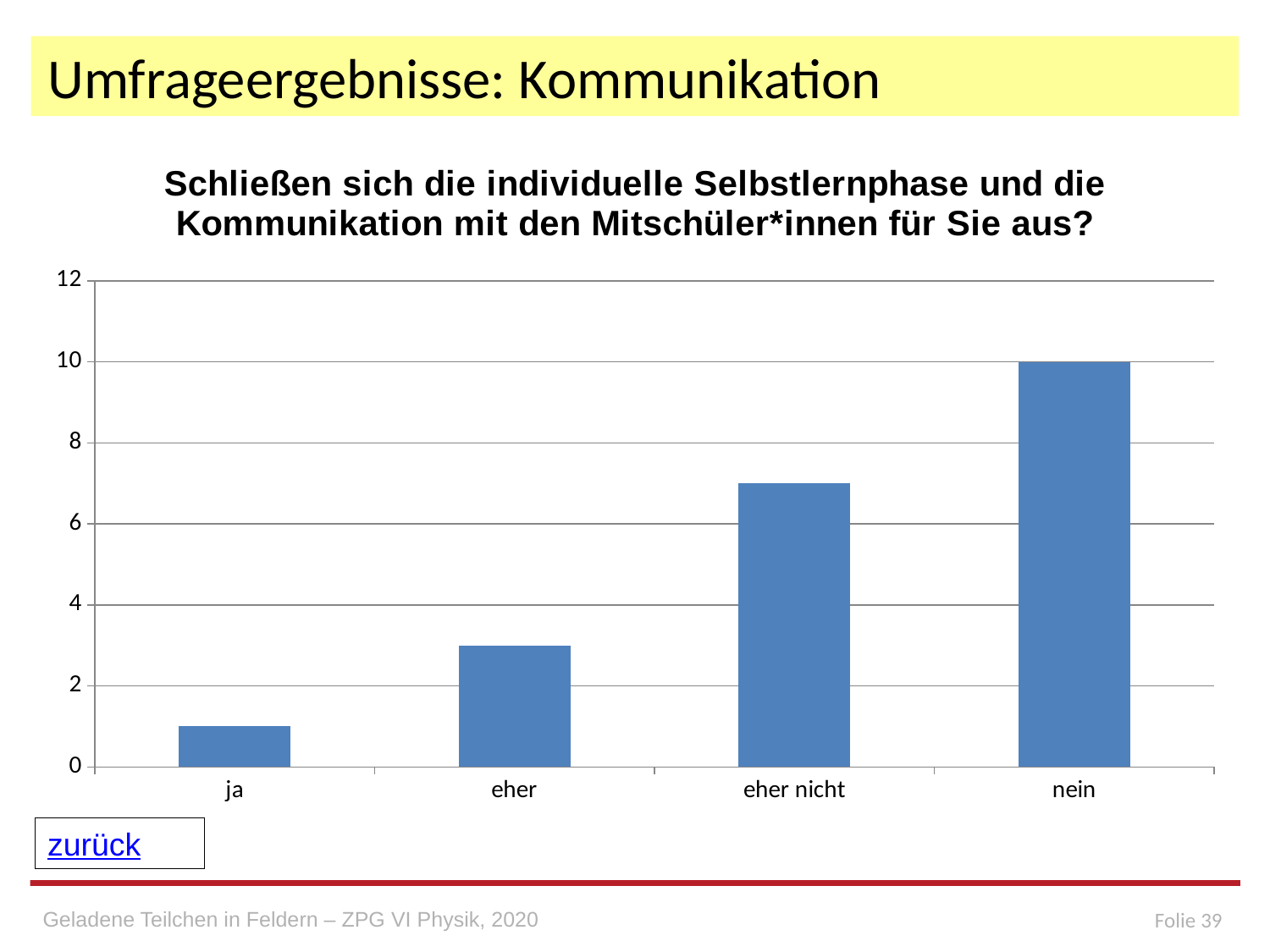

# Umfrageergebnisse: Kommunikation

### Chart: Schließen sich die individuelle Selbstlernphase und die Kommunikation mit den Mitschüler*innen für Sie aus?

| Category | Schließen sich die individuelle Selbstlernphase und die Kommunikation mit den Mitschüler*innen für Sie aus? |
|---|---|
| ja | 1.0 |
| eher | 3.0 |
| eher nicht | 7.0 |
| nein | 10.0 |

zurück
Geladene Teilchen in Feldern – ZPG VI Physik, 2020
Folie 39